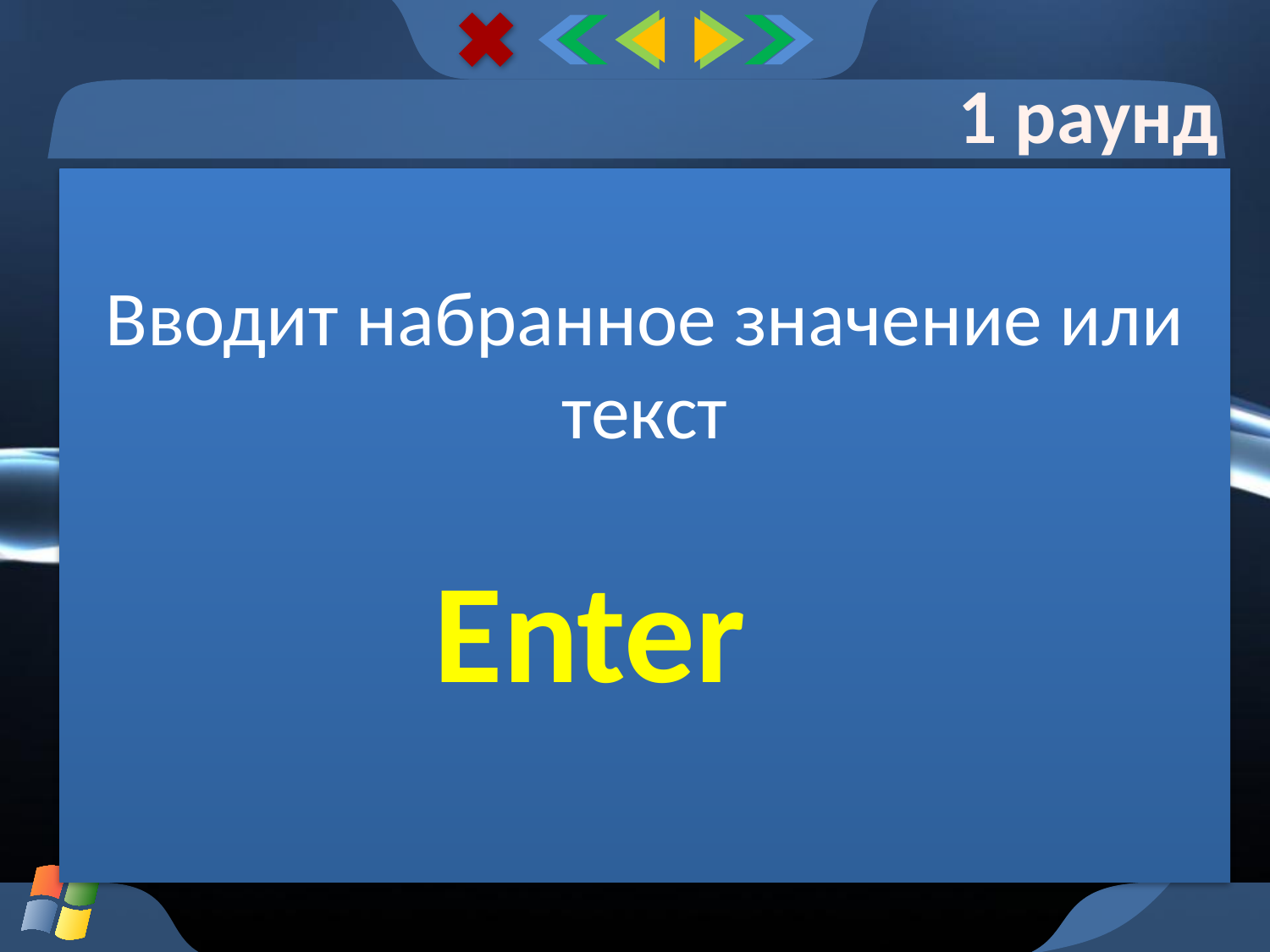

1 раунд

Вводит набранное значение или текст

Enter